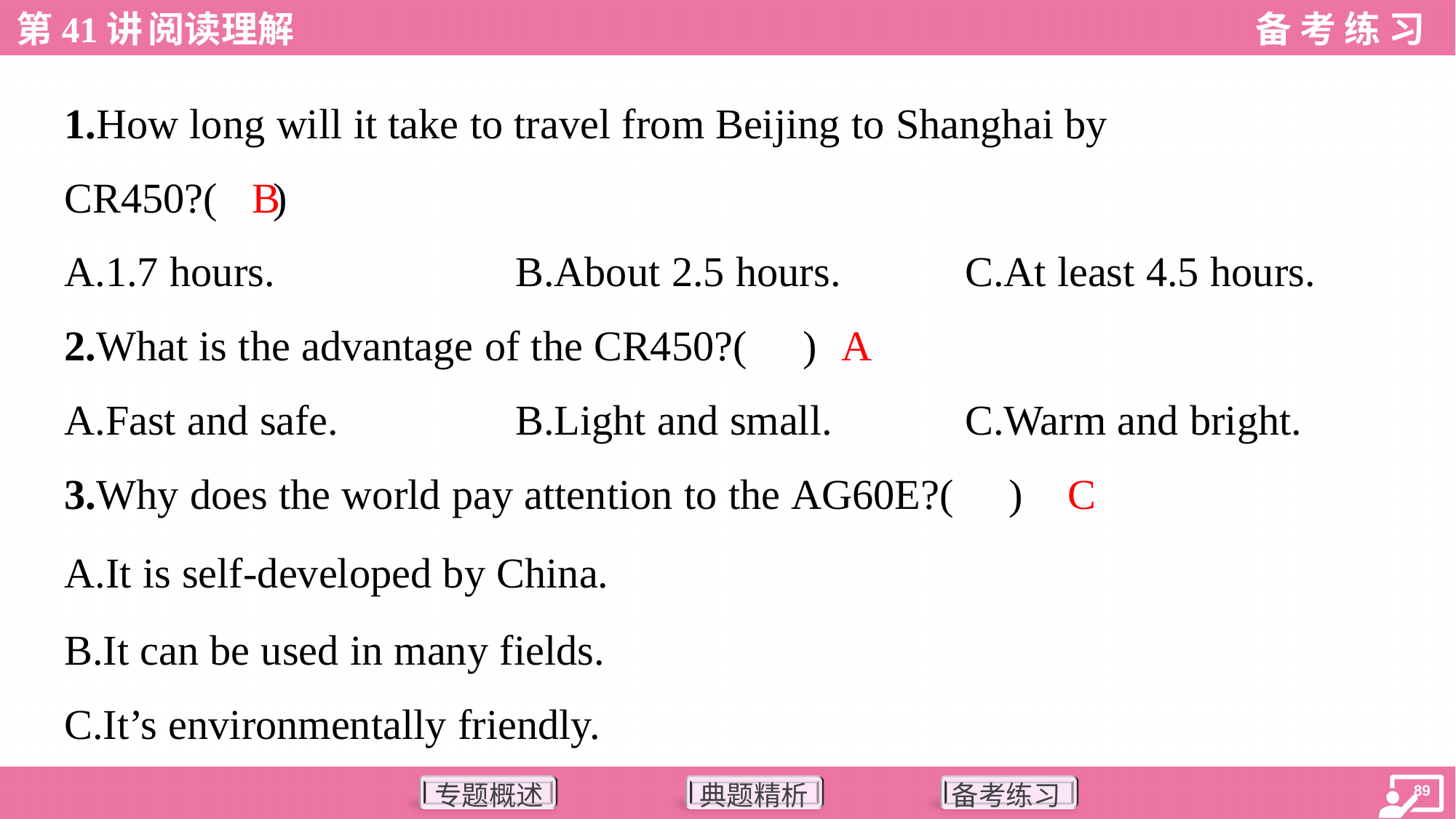

1.How long will it take to travel from Beijing to Shanghai by
CR450?(     )
B
A.1.7 hours.	B.About 2.5 hours.	C.At least 4.5 hours.
A
2.What is the advantage of the CR450?(     )
A.Fast and safe.	B.Light and small.	C.Warm and bright.
C
3.Why does the world pay attention to the AG60E?(     )
A.It is self-developed by China.
B.It can be used in many fields.
C.It’s environmentally friendly.